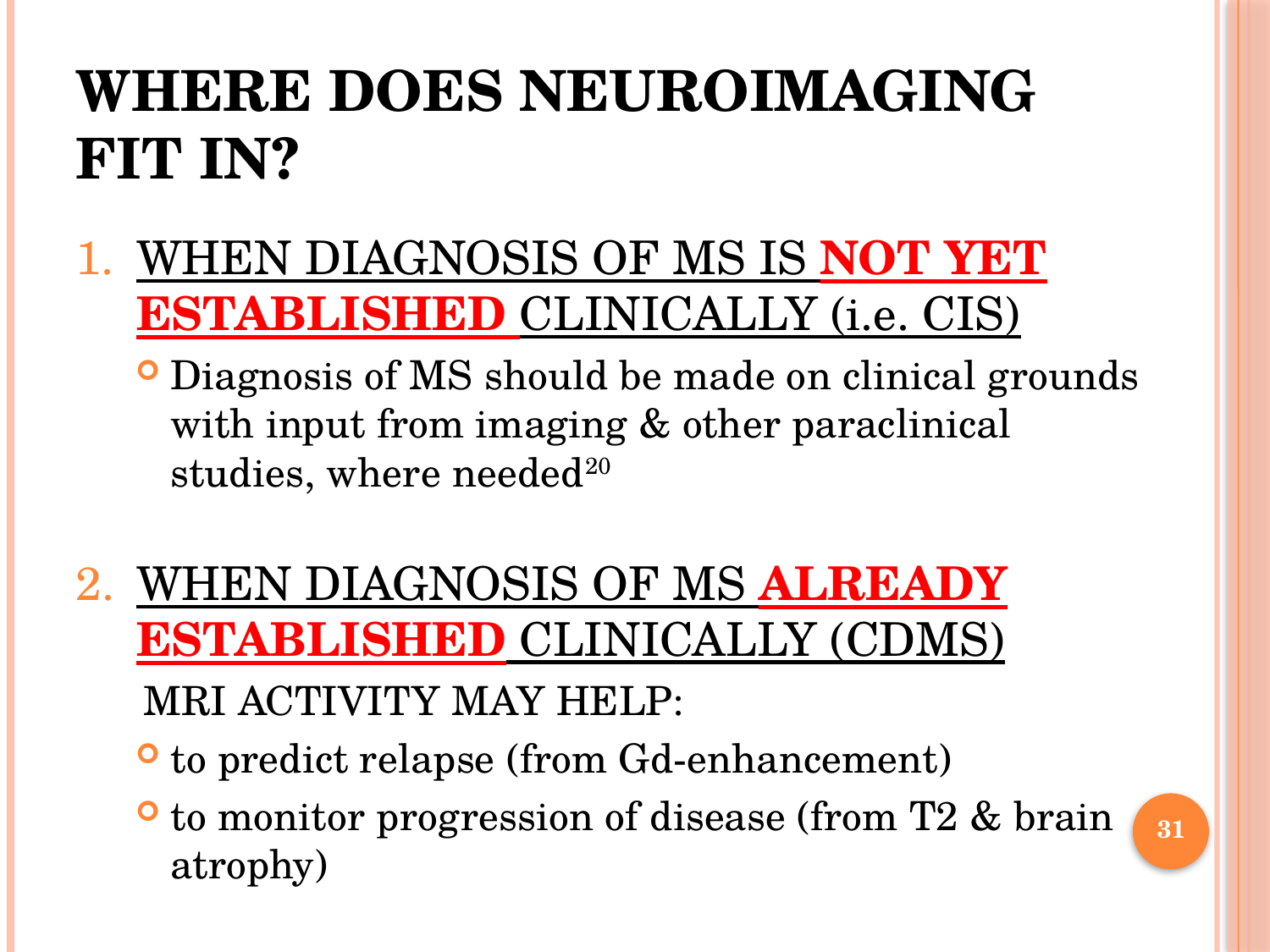

# Where does Neuroimaging fit in?
WHEN DIAGNOSIS OF MS IS NOT YET ESTABLISHED CLINICALLY (i.e. CIS)
Diagnosis of MS should be made on clinical grounds with input from imaging & other paraclinical studies, where needed20

WHEN DIAGNOSIS OF MS ALREADY ESTABLISHED CLINICALLY (CDMS)
      MRI ACTIVITY MAY HELP:
to predict relapse (from Gd-enhancement)
to monitor progression of disease (from T2 & brain atrophy)

31